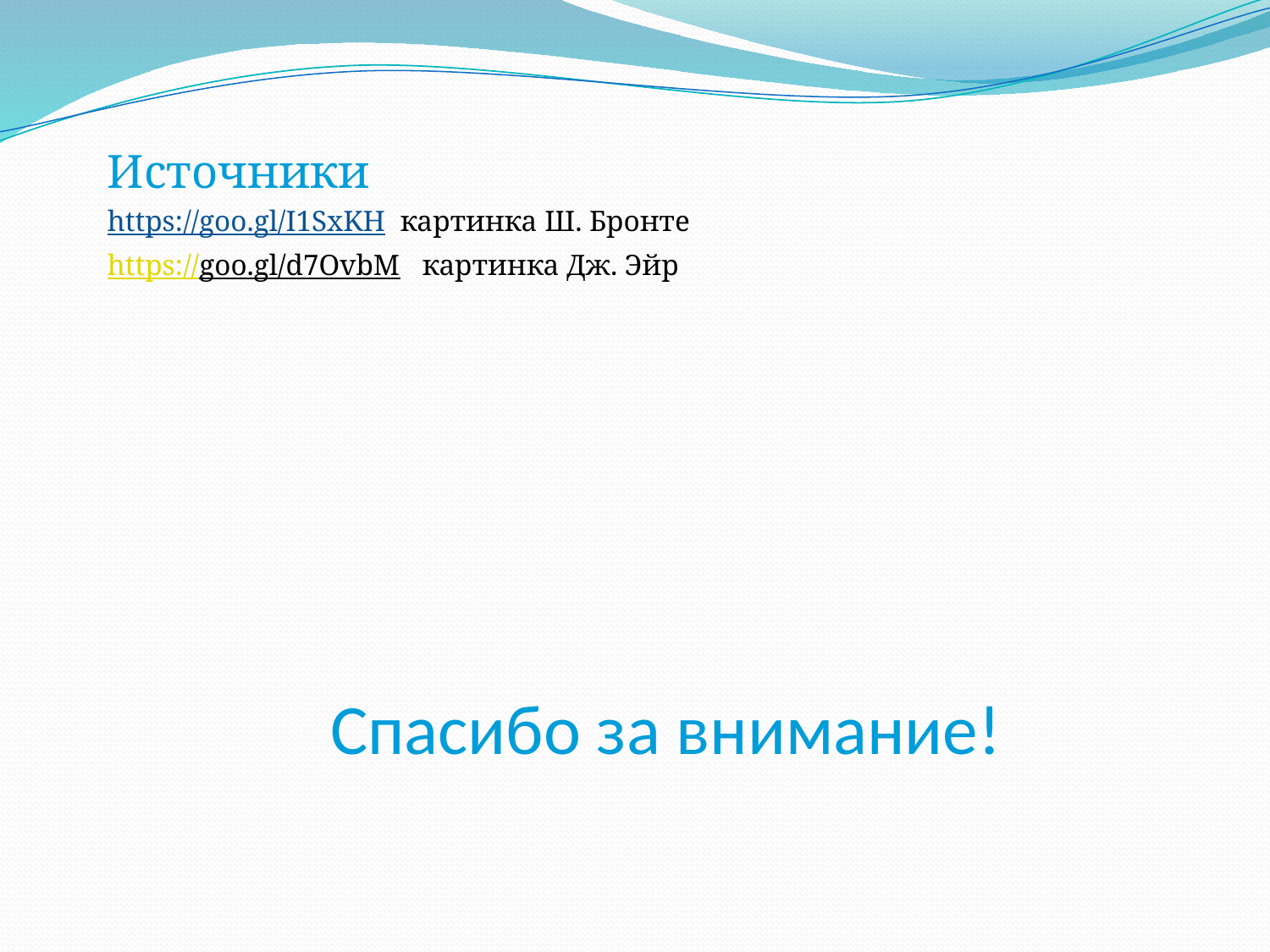

Источники
https://goo.gl/I1SxKH  картинка Ш. Бронте
https://goo.gl/d7OvbM   картинка Дж. Эйр

# Спасибо за внимание!